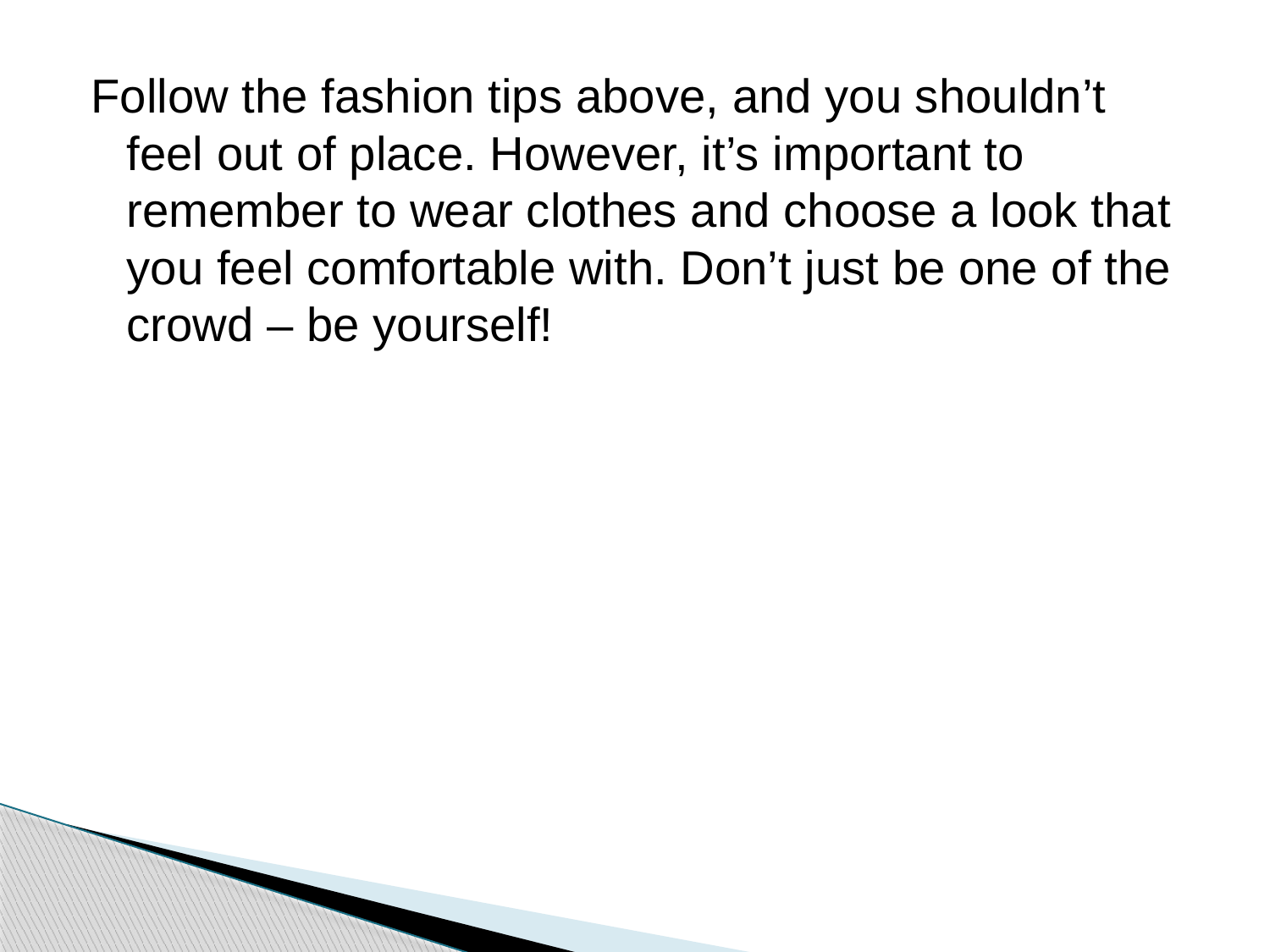

Follow the fashion tips above, and you shouldn’t feel out of place. However, it’s important to remember to wear clothes and choose a look that you feel comfortable with. Don’t just be one of the crowd – be yourself!